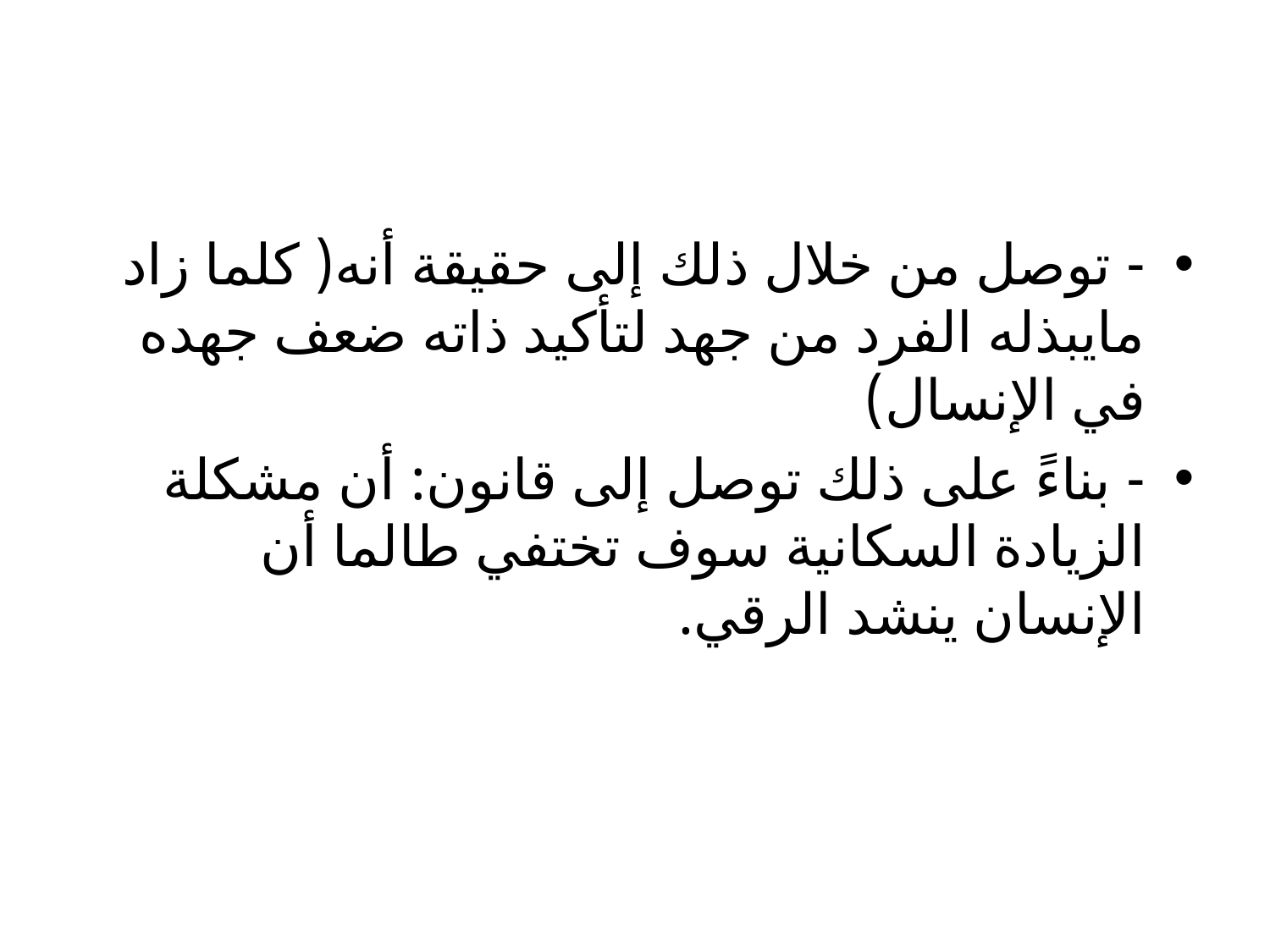

#
- توصل من خلال ذلك إلى حقيقة أنه( كلما زاد مايبذله الفرد من جهد لتأكيد ذاته ضعف جهده في الإنسال)
- بناءً على ذلك توصل إلى قانون: أن مشكلة الزيادة السكانية سوف تختفي طالما أن الإنسان ينشد الرقي.